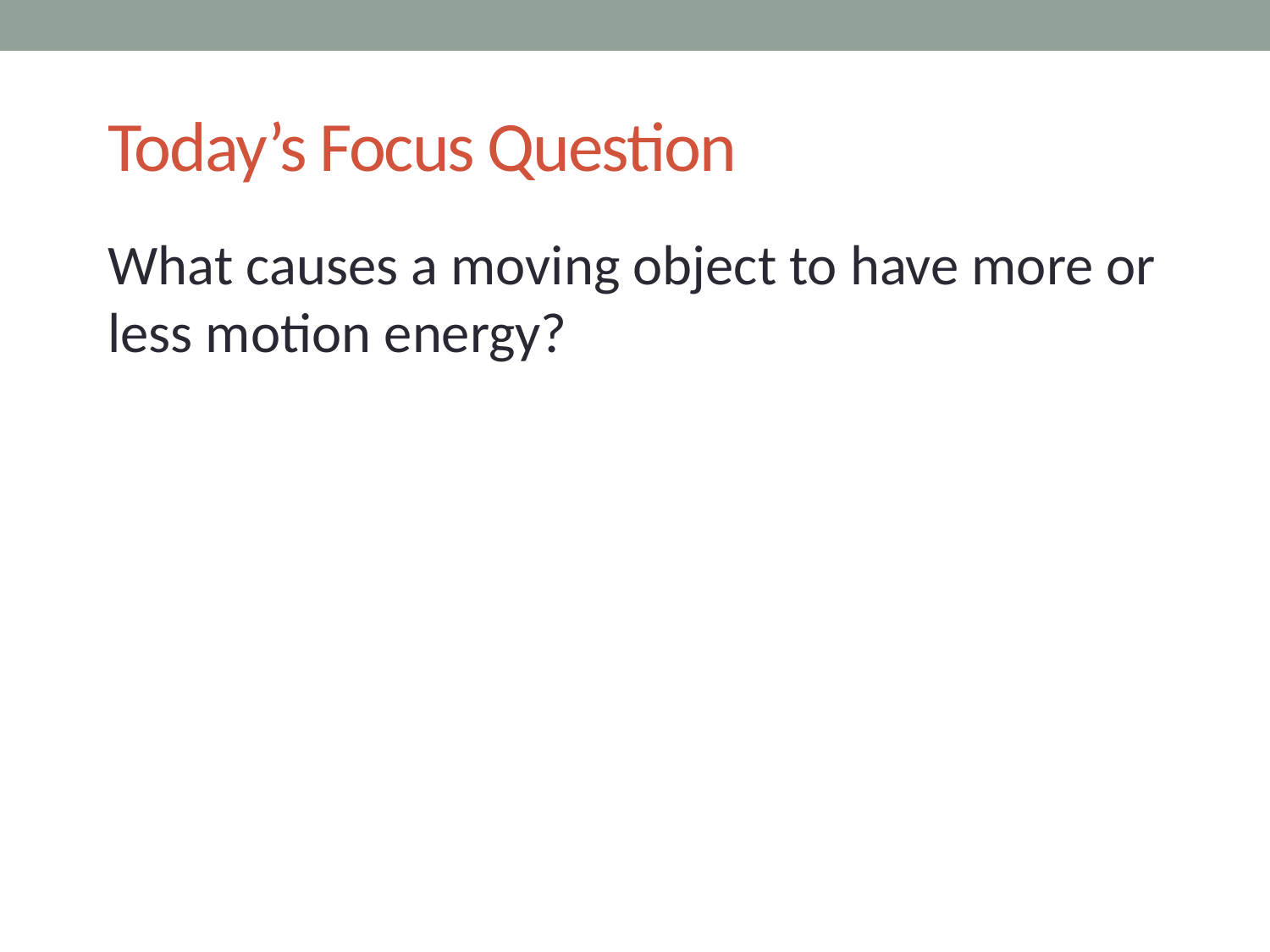

# Today’s Focus Question
What causes a moving object to have more or less motion energy?